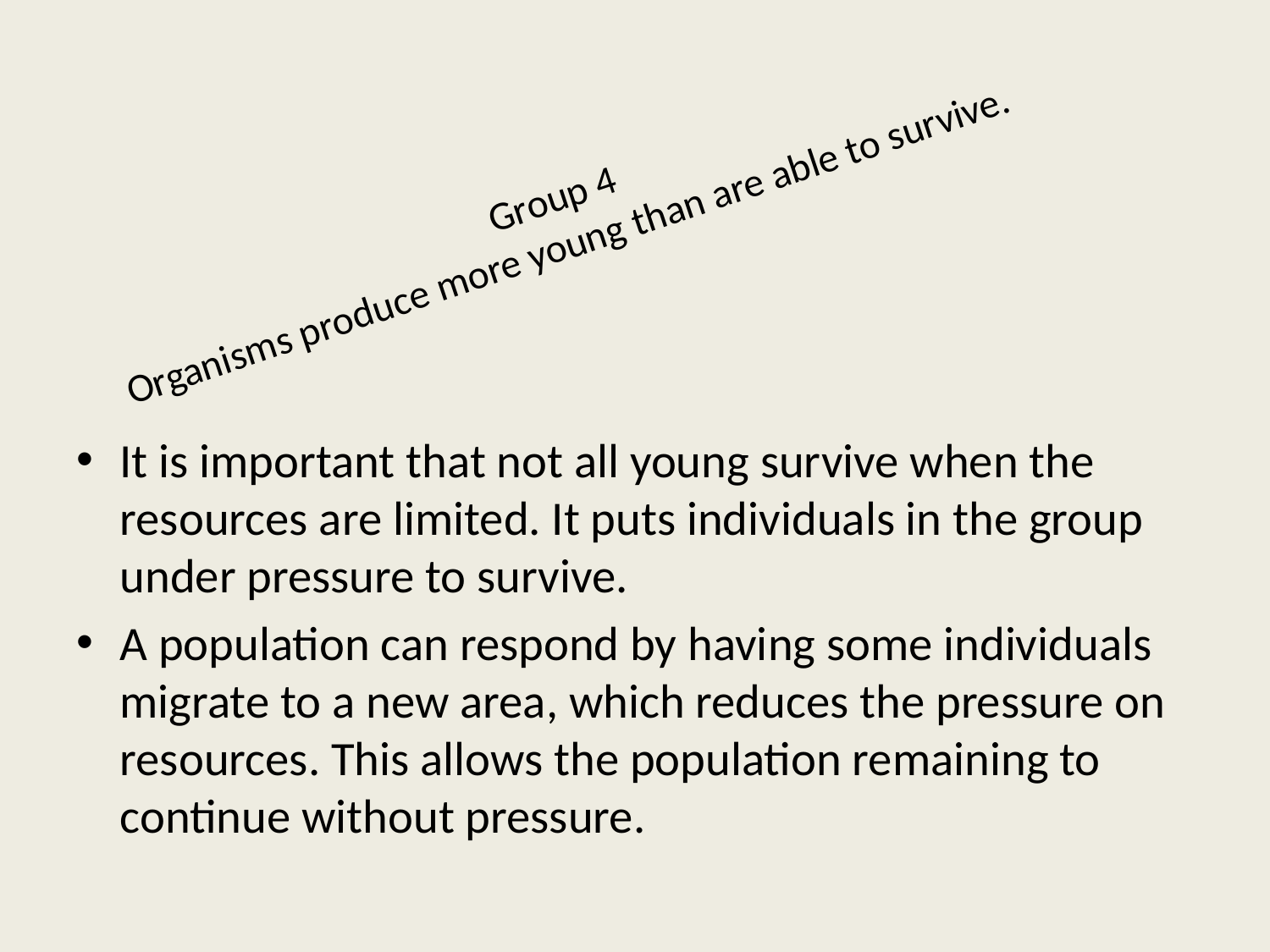

# Group 4 Organisms produce more young than are able to survive.

It is important that not all young survive when the resources are limited. It puts individuals in the group under pressure to survive.
A population can respond by having some individuals migrate to a new area, which reduces the pressure on resources. This allows the population remaining to continue without pressure.